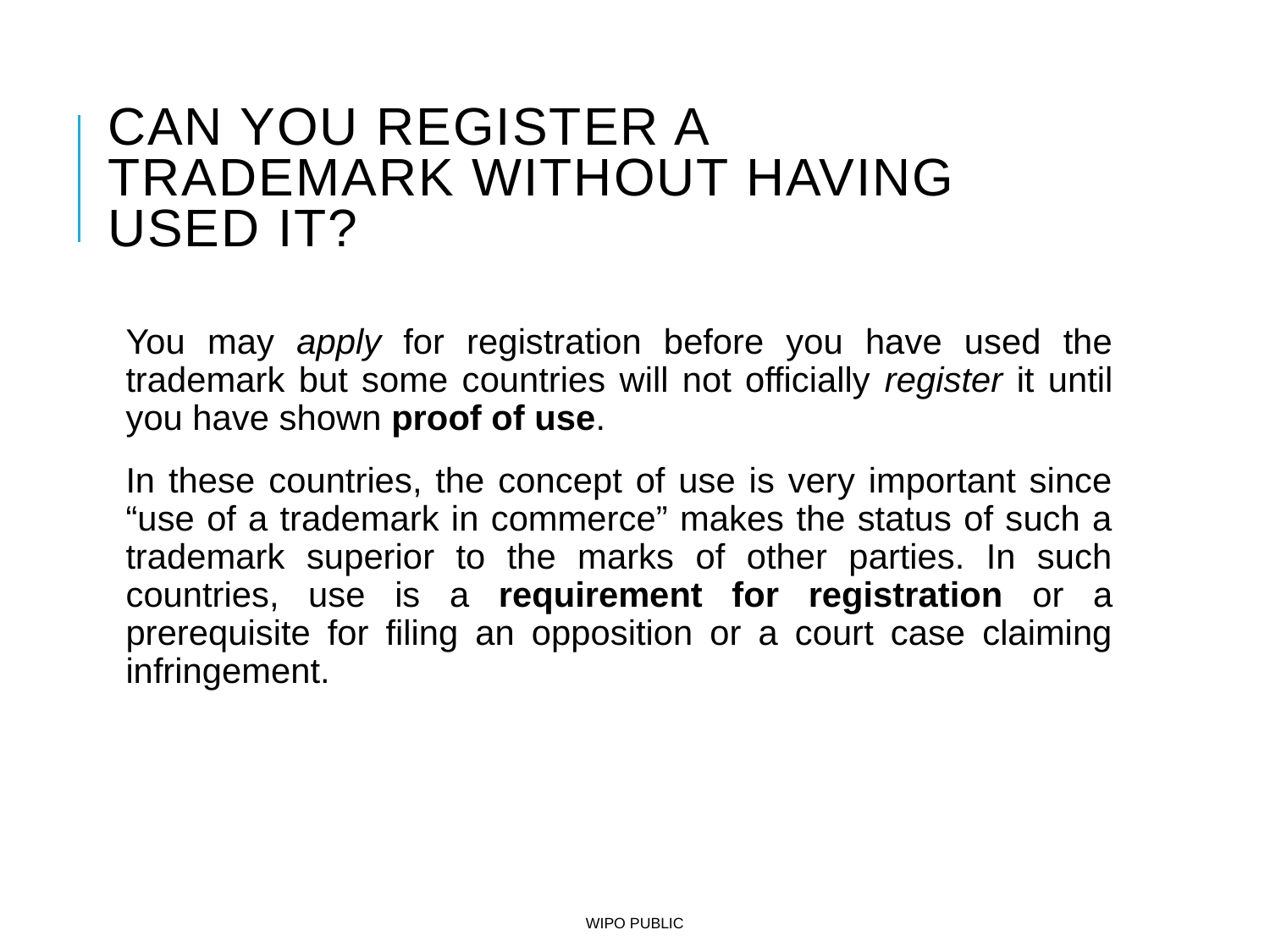

# Can you register a trademark without having used it?
You may apply for registration before you have used the trademark but some countries will not officially register it until you have shown proof of use.
In these countries, the concept of use is very important since “use of a trademark in commerce” makes the status of such a trademark superior to the marks of other parties. In such countries, use is a requirement for registration or a prerequisite for filing an opposition or a court case claiming infringement.